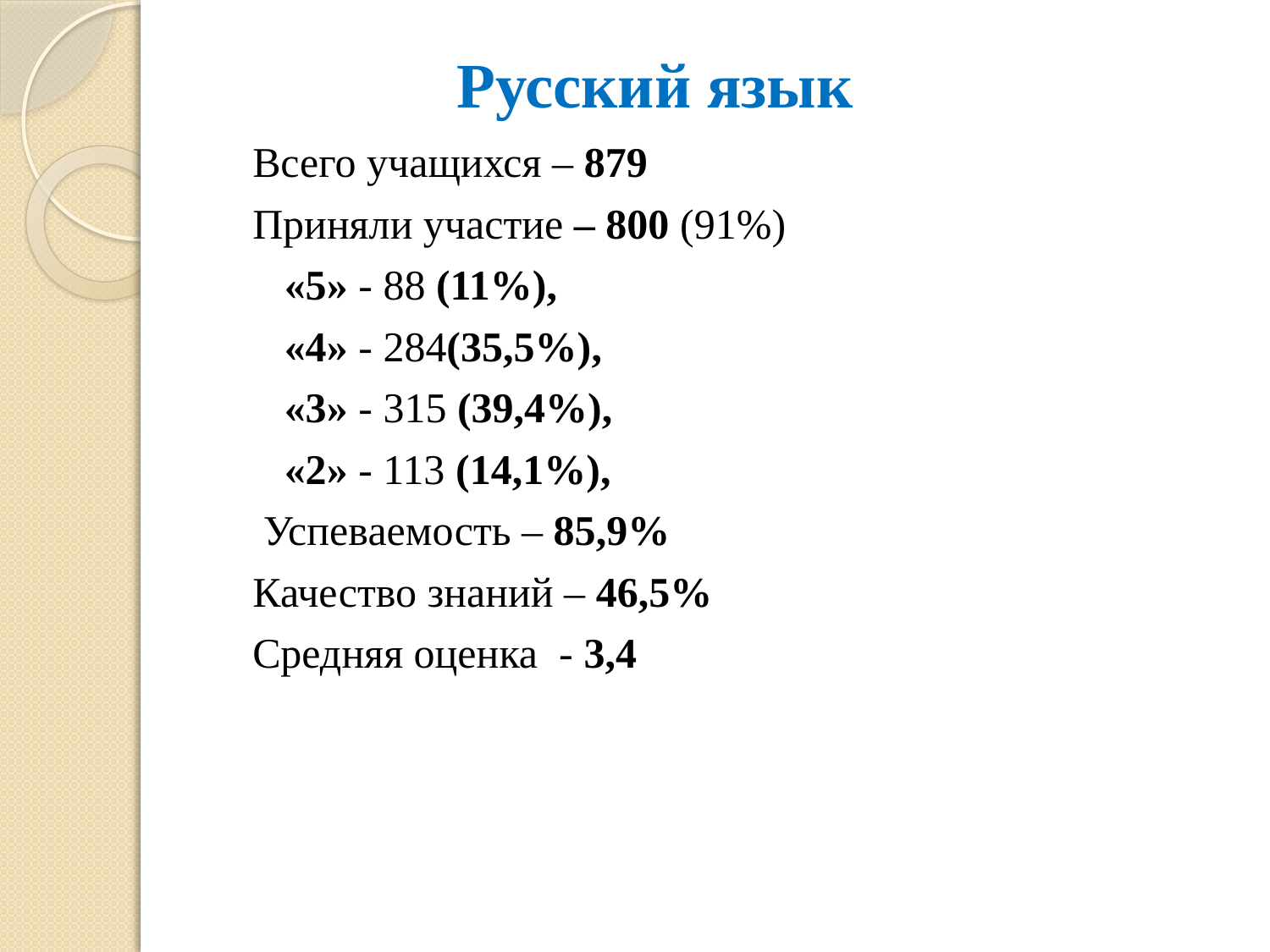

# Русский язык
Всего учащихся – 879
Приняли участие – 800 (91%)
   «5» - 88 (11%),
   «4» - 284(35,5%),
   «3» - 315 (39,4%),
   «2» - 113 (14,1%),
 Успеваемость – 85,9%
Качество знаний – 46,5%
Средняя оценка  - 3,4